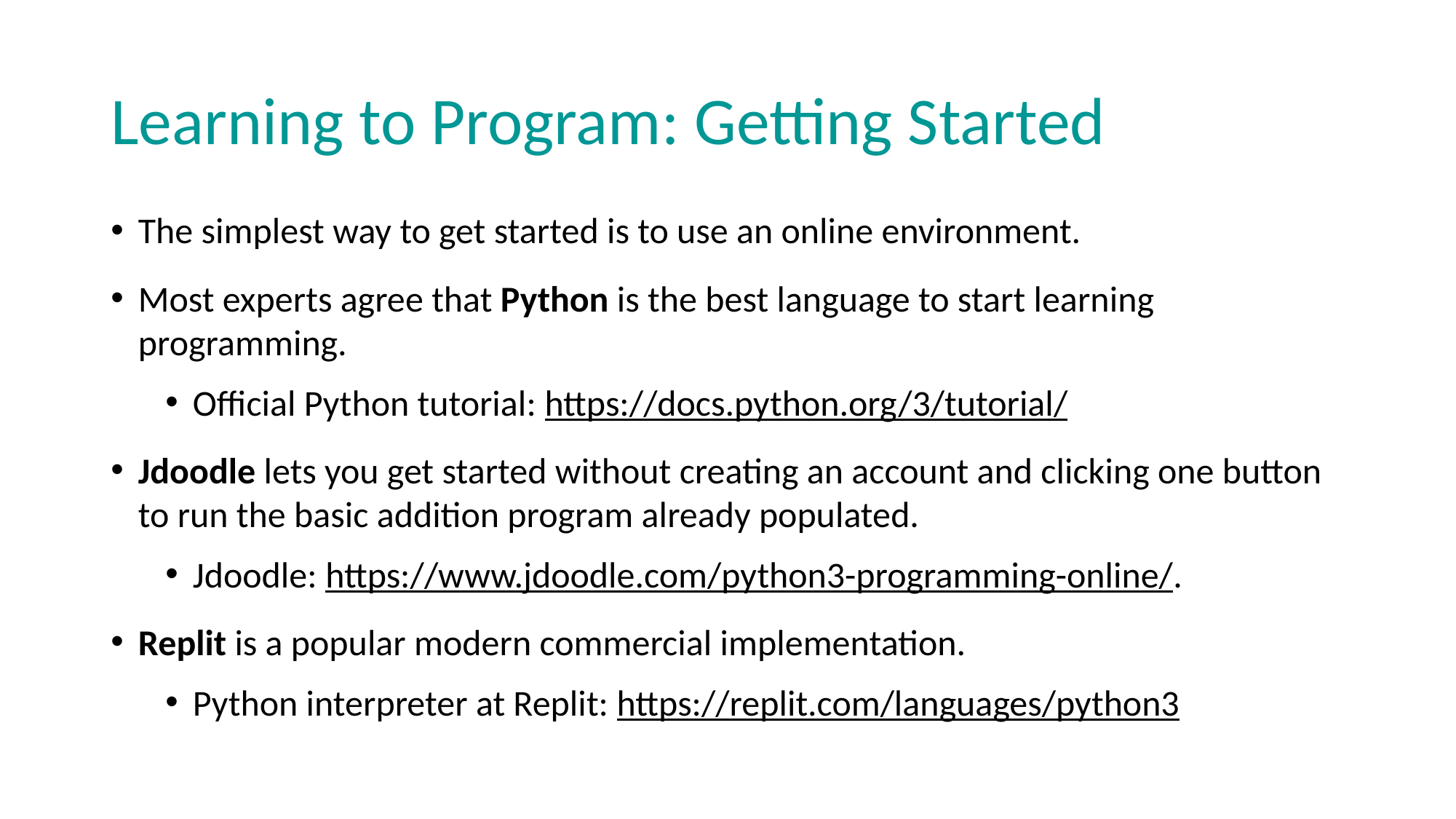

# Learning to Program: Getting Started
The simplest way to get started is to use an online environment.
Most experts agree that Python is the best language to start learning programming.
Official Python tutorial: https://docs.python.org/3/tutorial/
Jdoodle lets you get started without creating an account and clicking one button to run the basic addition program already populated.
Jdoodle: https://www.jdoodle.com/python3-programming-online/.
Replit is a popular modern commercial implementation.
Python interpreter at Replit: https://replit.com/languages/python3